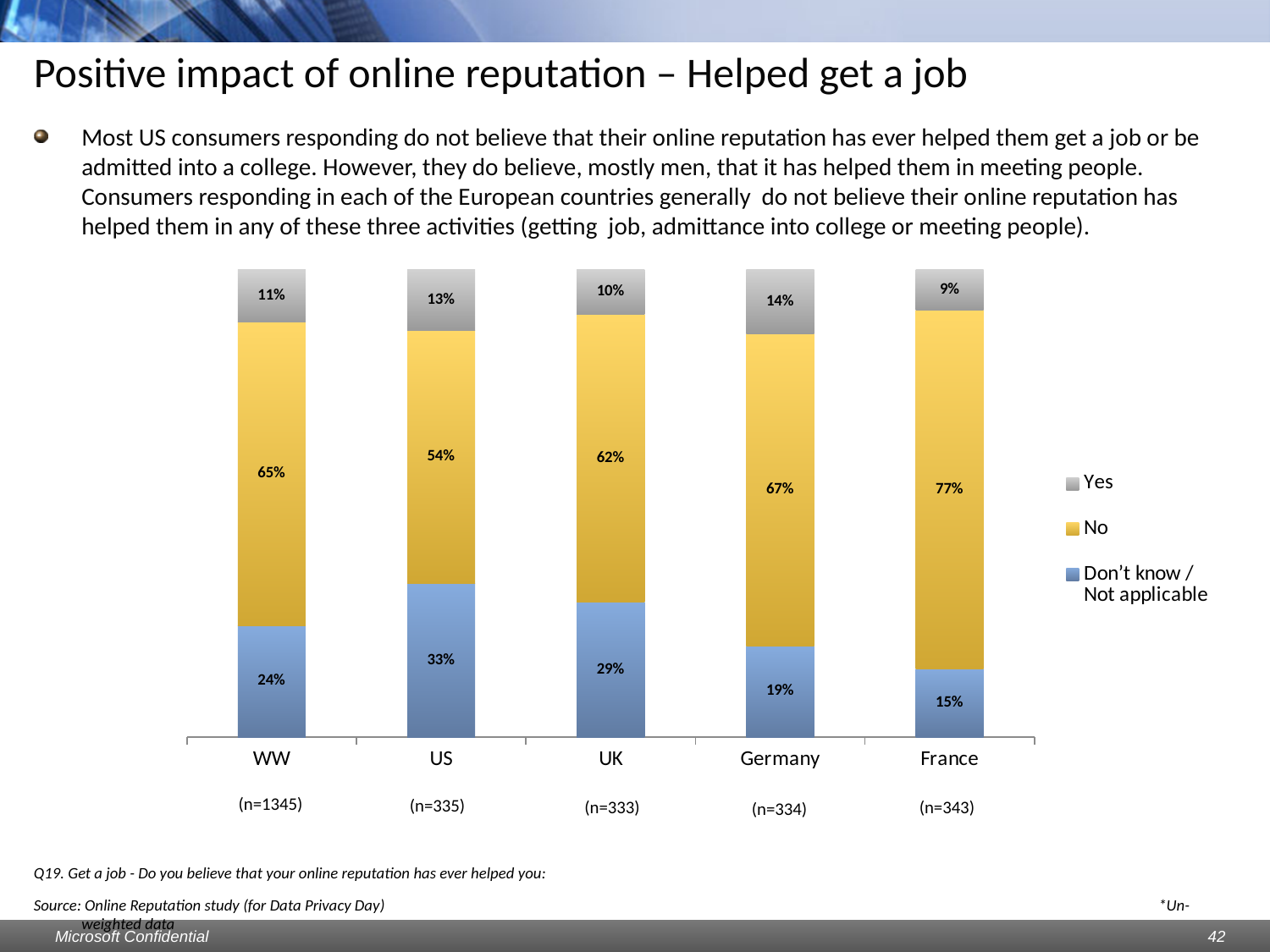

# Positive impact of online reputation – Helped get a job
Most US consumers responding do not believe that their online reputation has ever helped them get a job or be admitted into a college. However, they do believe, mostly men, that it has helped them in meeting people. Consumers responding in each of the European countries generally  do not believe their online reputation has helped them in any of these three activities (getting  job, admittance into college or meeting people).

### Chart

| Category | Don’t know / Not applicable   | No                         | Yes                        |
|---|---|---|---|
| WW | 0.23866171003717473 | 0.6483271375464686 | 0.11301115241635692 |
| US | 0.32835820895522655 | 0.5402985074626867 | 0.1313432835820912 |
| UK | 0.28828828828829 | 0.61561561561562 | 0.09609609609609708 |
| Germany | 0.19461077844311367 | 0.6676646706586904 | 0.1377245508982037 |
| France | 0.1457725947521867 | 0.7667638483965051 | 0.08746355685131117 |
(n=1345)
(n=335)
(n=333)
(n=343)
(n=334)
Q19. Get a job - Do you believe that your online reputation has ever helped you:
Source: Online Reputation study (for Data Privacy Day) 						                 *Un-weighted data